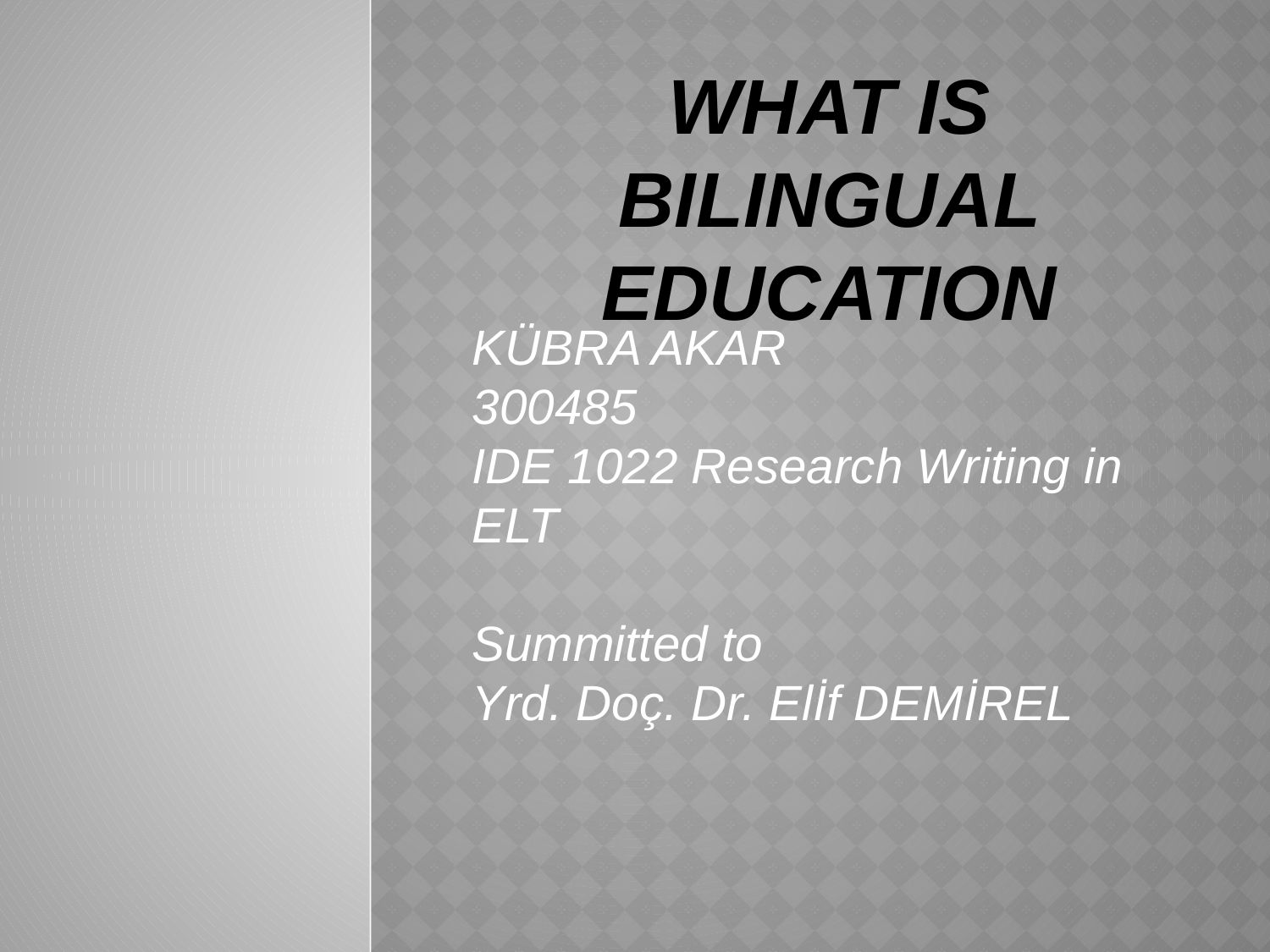

# WHAT IS BILINGUAL EDUCATION
KÜBRA AKAR
300485
IDE 1022 Research Writing in ELT
Summitted to
Yrd. Doç. Dr. Elİf DEMİREL